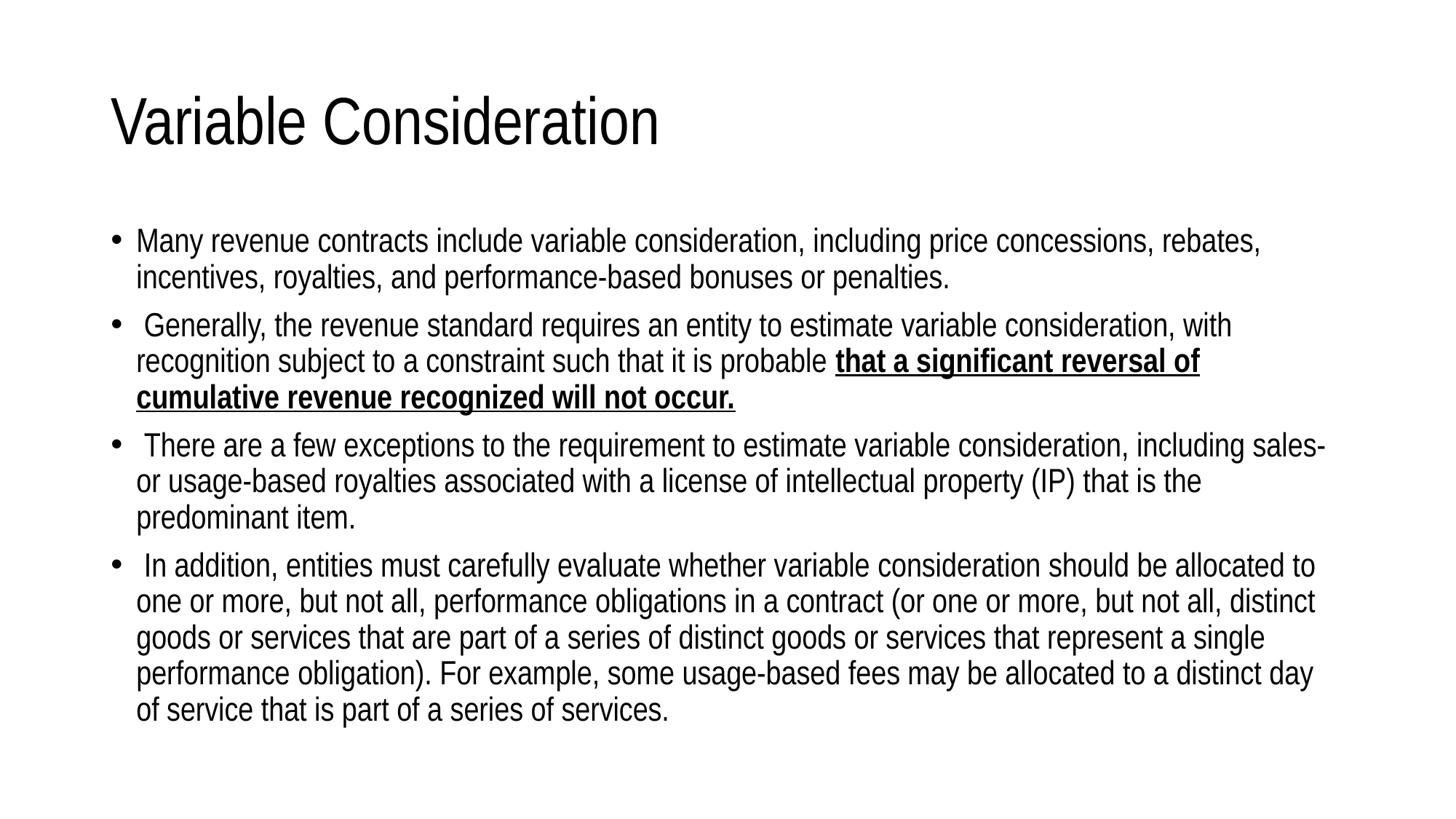

# Variable Consideration
Many revenue contracts include variable consideration, including price concessions, rebates, incentives, royalties, and performance-based bonuses or penalties.
 Generally, the revenue standard requires an entity to estimate variable consideration, with recognition subject to a constraint such that it is probable that a significant reversal of cumulative revenue recognized will not occur.
 There are a few exceptions to the requirement to estimate variable consideration, including sales- or usage-based royalties associated with a license of intellectual property (IP) that is the predominant item.
 In addition, entities must carefully evaluate whether variable consideration should be allocated to one or more, but not all, performance obligations in a contract (or one or more, but not all, distinct goods or services that are part of a series of distinct goods or services that represent a single performance obligation). For example, some usage-based fees may be allocated to a distinct day of service that is part of a series of services.